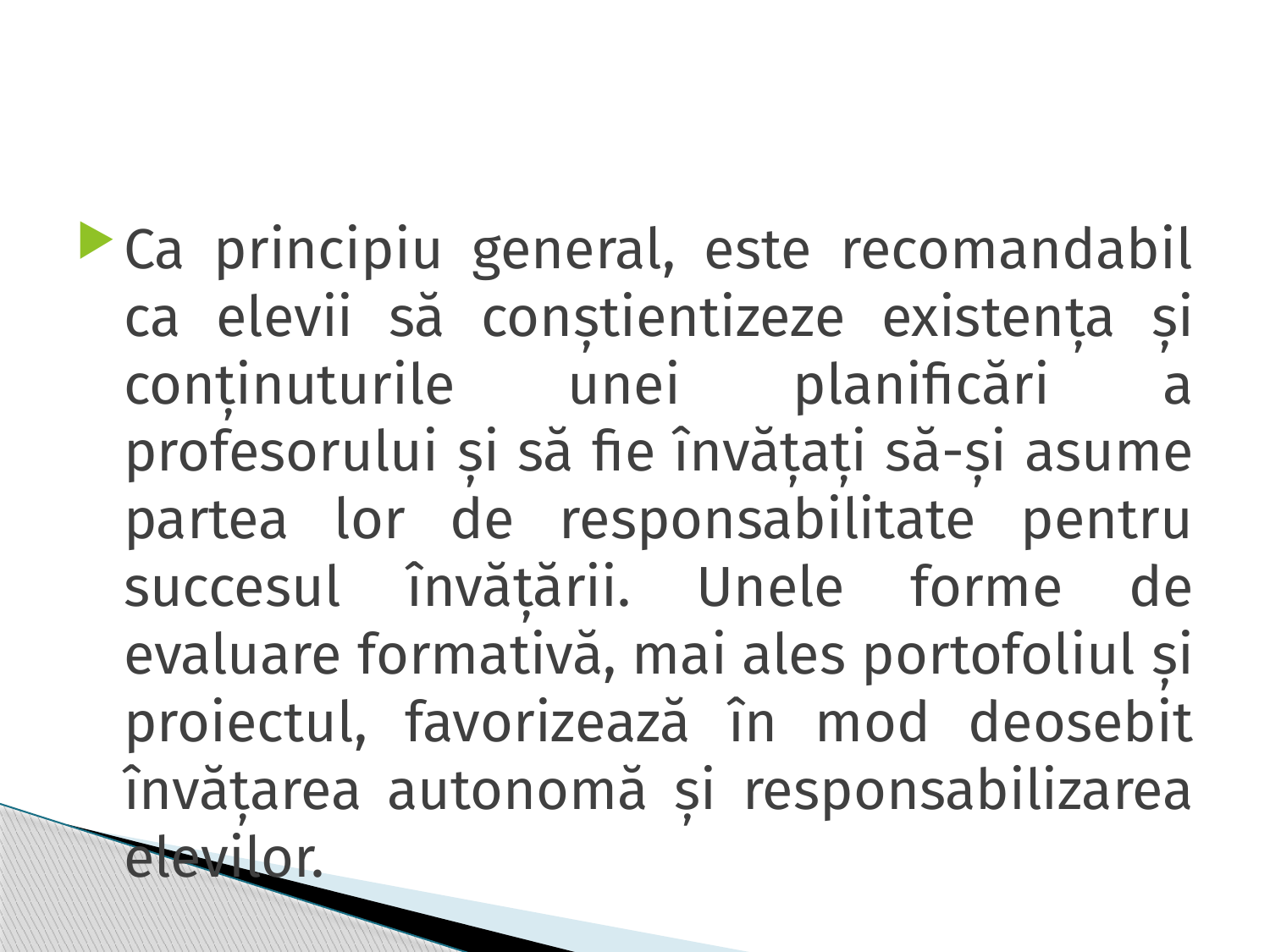

#
Ca principiu general, este recomandabil ca elevii să conştientizeze existenţa şi conţinuturile unei planificări a profesorului şi să fie învăţaţi să-şi asume partea lor de responsabilitate pentru succesul învăţării. Unele forme de evaluare formativă, mai ales portofoliul şi proiectul, favorizează în mod deosebit învăţarea autonomă şi responsabilizarea elevilor.